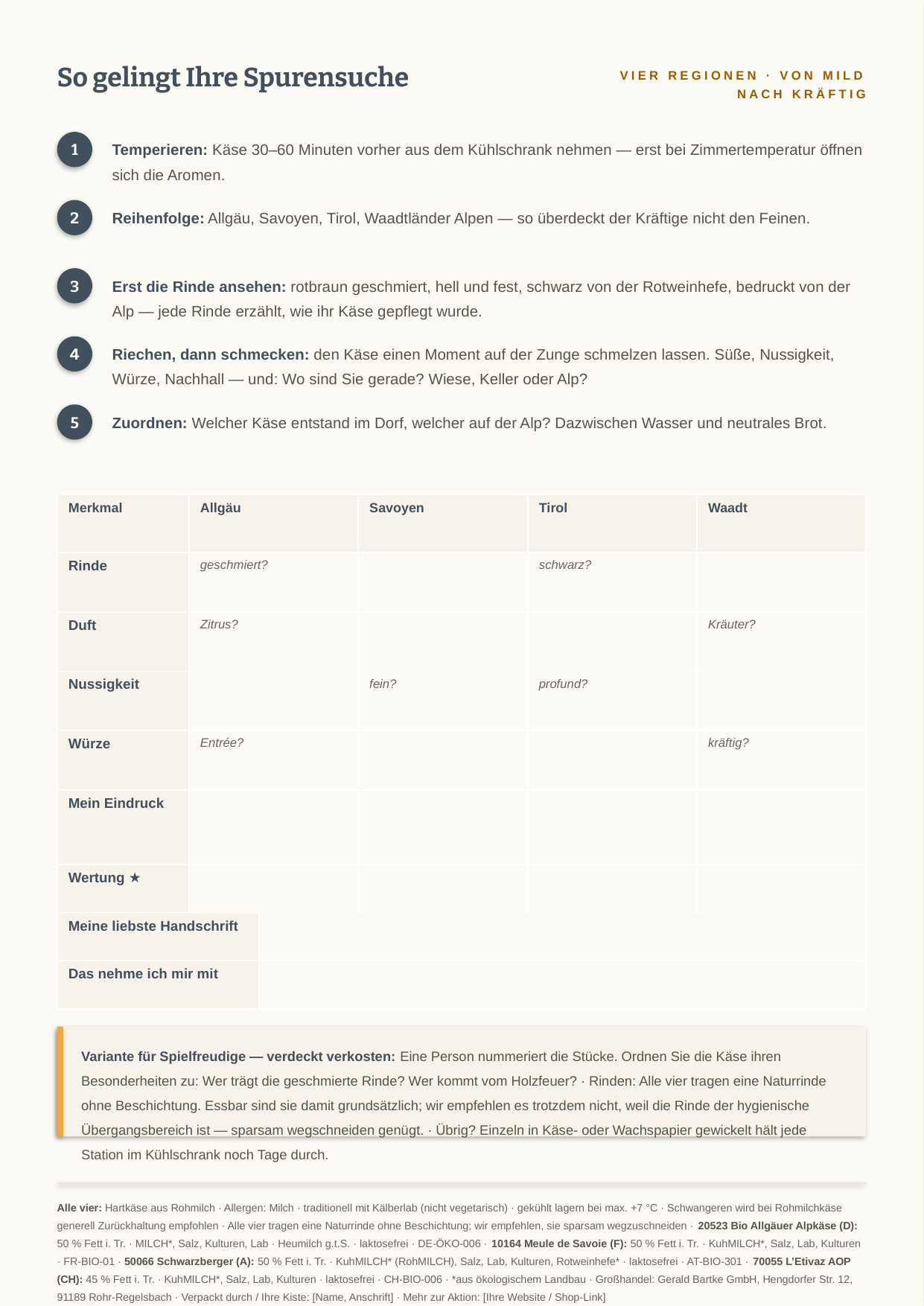

So gelingt Ihre Spurensuche
VIER REGIONEN · VON MILD NACH KRÄFTIG
1
Temperieren: Käse 30–60 Minuten vorher aus dem Kühlschrank nehmen — erst bei Zimmertemperatur öffnen sich die Aromen.
2
Reihenfolge: Allgäu, Savoyen, Tirol, Waadtländer Alpen — so überdeckt der Kräftige nicht den Feinen.
3
Erst die Rinde ansehen: rotbraun geschmiert, hell und fest, schwarz von der Rotweinhefe, bedruckt von der Alp — jede Rinde erzählt, wie ihr Käse gepflegt wurde.
4
Riechen, dann schmecken: den Käse einen Moment auf der Zunge schmelzen lassen. Süße, Nussigkeit, Würze, Nachhall — und: Wo sind Sie gerade? Wiese, Keller oder Alp?
5
Zuordnen: Welcher Käse entstand im Dorf, welcher auf der Alp? Dazwischen Wasser und neutrales Brot.
| Merkmal | Allgäu | Savoyen | Tirol | Waadt |
| --- | --- | --- | --- | --- |
| Rinde | geschmiert? |  | schwarz? |  |
| Duft | Zitrus? |  |  | Kräuter? |
| Nussigkeit |  | fein? | profund? |  |
| Würze | Entrée? |  |  | kräftig? |
| Mein Eindruck |  |  |  |  |
| Wertung ★ |  |  |  |  |
| Meine liebste Handschrift |  |
| --- | --- |
| Das nehme ich mir mit |  |

Variante für Spielfreudige — verdeckt verkosten: Eine Person nummeriert die Stücke. Ordnen Sie die Käse ihren Besonderheiten zu: Wer trägt die geschmierte Rinde? Wer kommt vom Holzfeuer? · Rinden: Alle vier tragen eine Naturrinde ohne Beschichtung. Essbar sind sie damit grundsätzlich; wir empfehlen es trotzdem nicht, weil die Rinde der hygienische Übergangsbereich ist — sparsam wegschneiden genügt. · Übrig? Einzeln in Käse- oder Wachspapier gewickelt hält jede Station im Kühlschrank noch Tage durch.

Alle vier: Hartkäse aus Rohmilch · Allergen: Milch · traditionell mit Kälberlab (nicht vegetarisch) · gekühlt lagern bei max. +7 °C · Schwangeren wird bei Rohmilchkäse generell Zurückhaltung empfohlen · Alle vier tragen eine Naturrinde ohne Beschichtung; wir empfehlen, sie sparsam wegzuschneiden · 20523 Bio Allgäuer Alpkäse (D): 50 % Fett i. Tr. · MILCH*, Salz, Kulturen, Lab · Heumilch g.t.S. · laktosefrei · DE-ÖKO-006 · 10164 Meule de Savoie (F): 50 % Fett i. Tr. · KuhMILCH*, Salz, Lab, Kulturen · FR-BIO-01 · 50066 Schwarzberger (A): 50 % Fett i. Tr. · KuhMILCH* (RohMILCH), Salz, Lab, Kulturen, Rotweinhefe* · laktosefrei · AT-BIO-301 · 70055 L’Etivaz AOP (CH): 45 % Fett i. Tr. · KuhMILCH*, Salz, Lab, Kulturen · laktosefrei · CH-BIO-006 · *aus ökologischem Landbau · Großhandel: Gerald Bartke GmbH, Hengdorfer Str. 12, 91189 Rohr-Regelsbach · Verpackt durch / Ihre Kiste: [Name, Anschrift] · Mehr zur Aktion: [Ihre Website / Shop-Link]